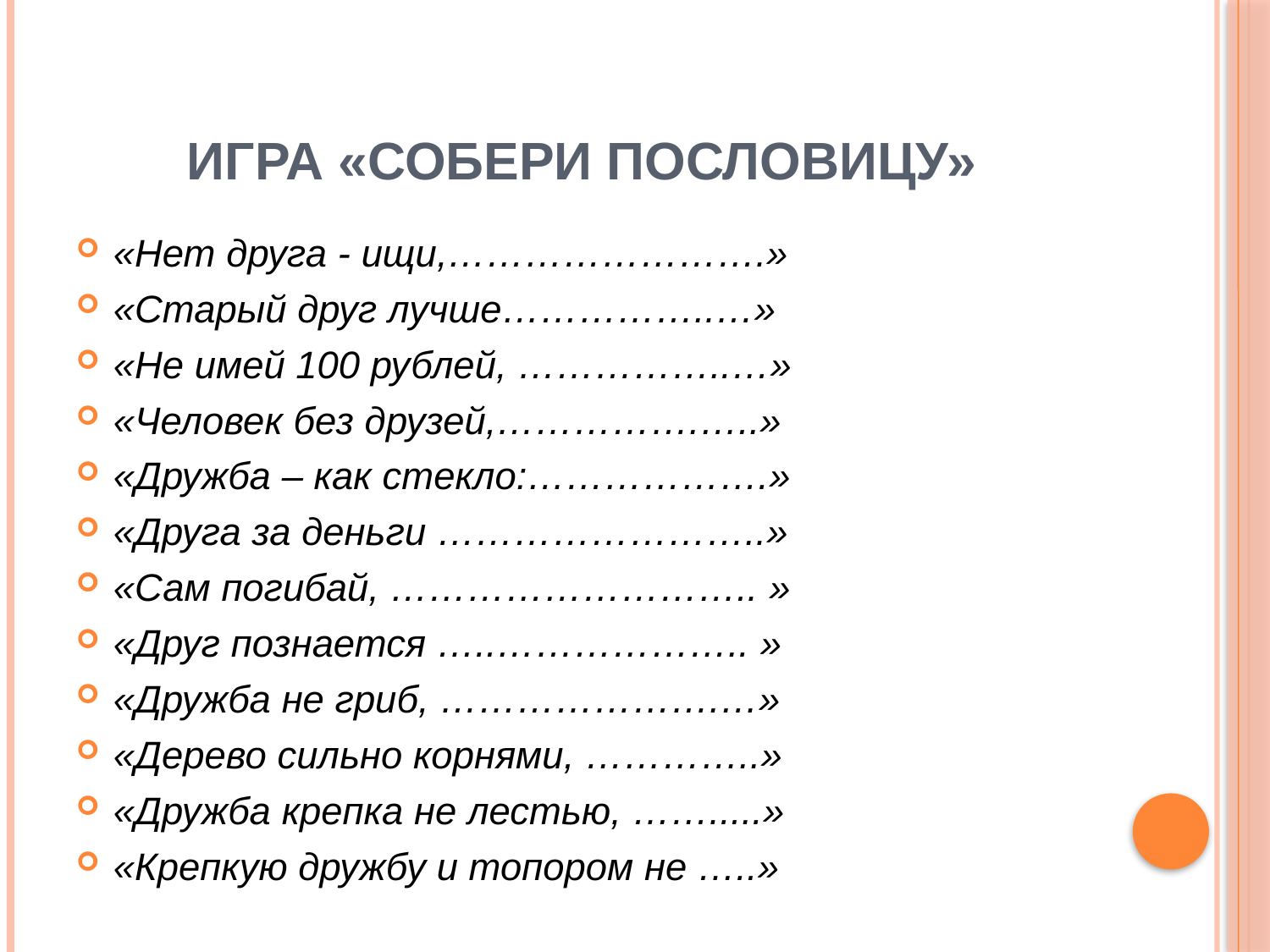

# игра «Собери пословицу»
«Нет друга - ищи,…………………….»
«Старый друг лучше……………..…»
«Не имей 100 рублей, ……………..…»
«Человек без друзей,…………….…..»
«Дружба – как стекло:……………….»
«Друга за деньги ……………………..»
«Сам погибай, ……………………….. »
«Друг познается …..……………….. »
«Дружба не гриб, ………………….…»
«Дерево сильно корнями, …………..»
«Дружба крепка не лестью, …….....»
«Крепкую дружбу и топором не …..»